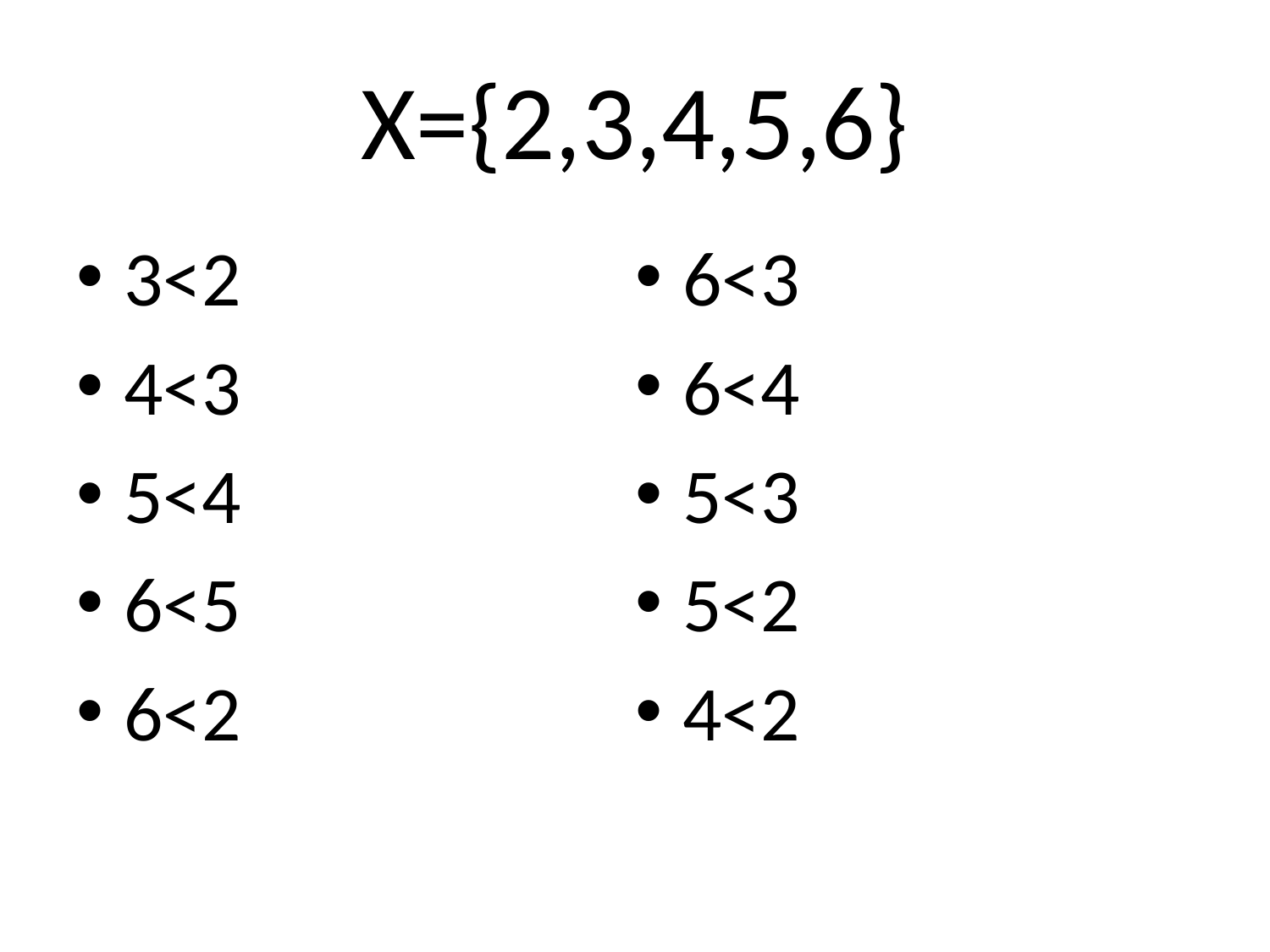

# X={2,3,4,5,6}
3<2
4<3
5<4
6<5
6<2
6<3
6<4
5<3
5<2
4<2